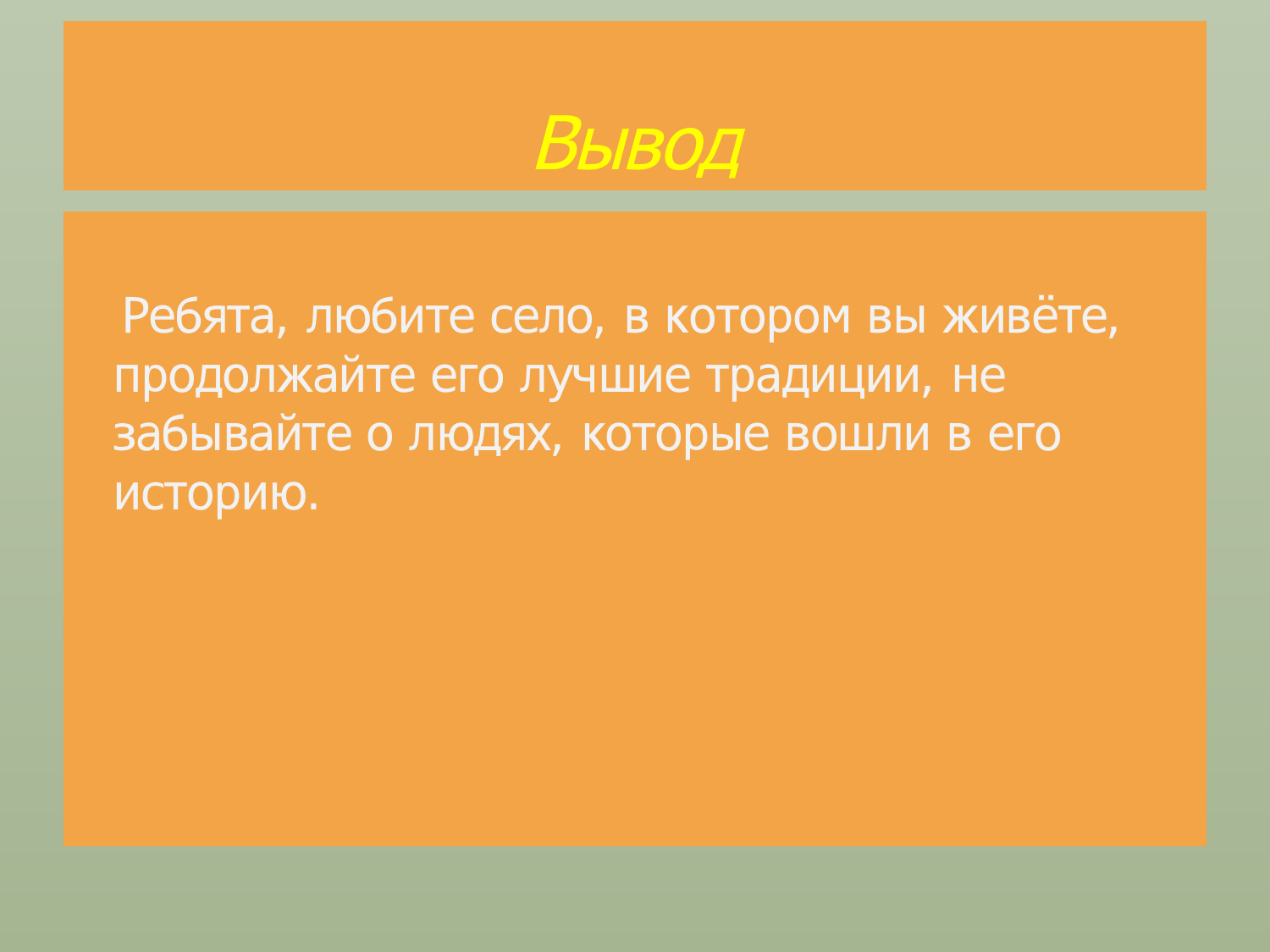

# Вывод

   Ребята, любите село, в котором вы живёте, продолжайте его лучшие традиции, не забывайте о людях, которые вошли в его историю.